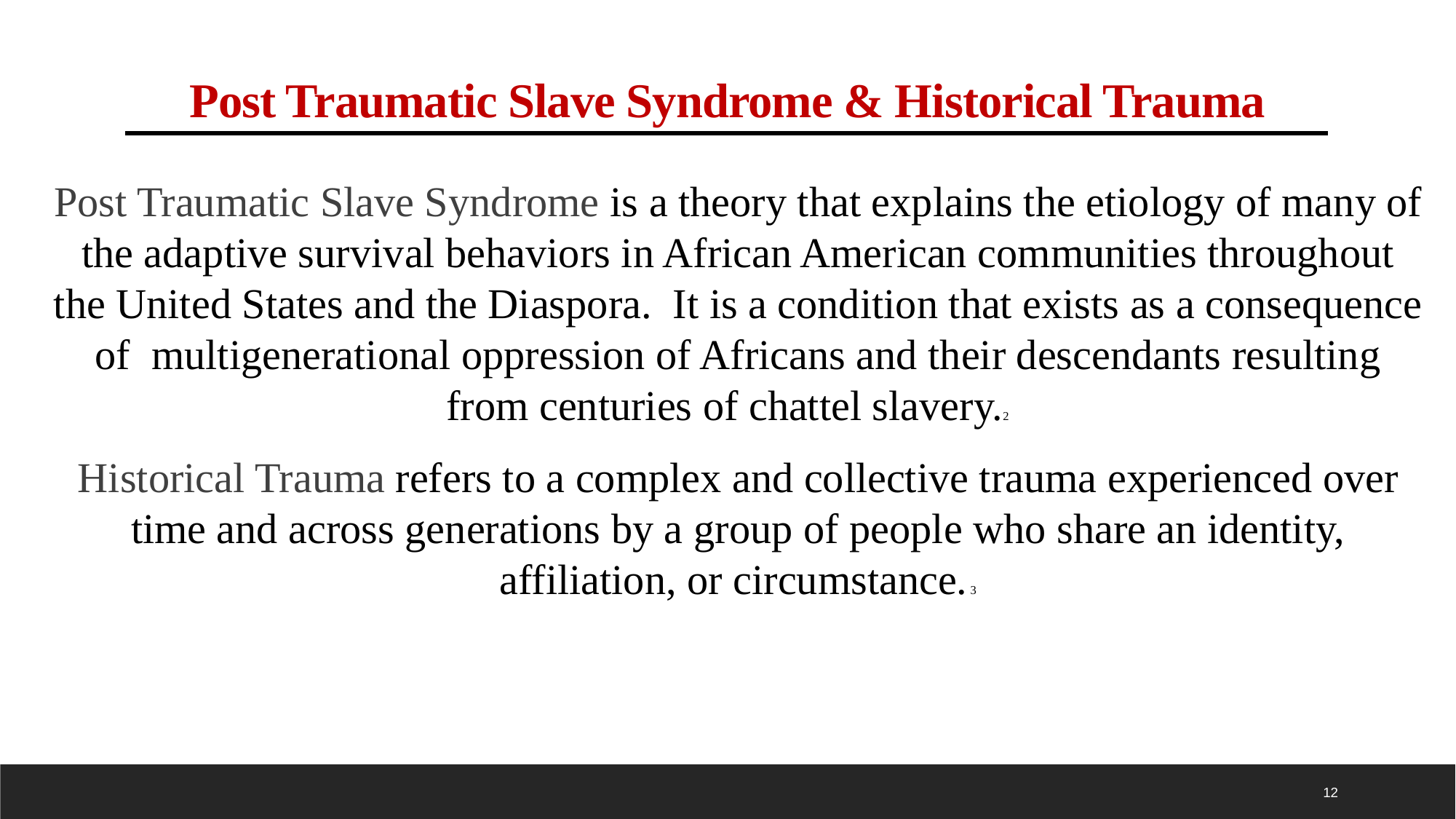

Post Traumatic Slave Syndrome & Historical Trauma
Post Traumatic Slave Syndrome is a theory that explains the etiology of many of the adaptive survival behaviors in African American communities throughout the United States and the Diaspora.  It is a condition that exists as a consequence of  multigenerational oppression of Africans and their descendants resulting from centuries of chattel slavery.2
Historical Trauma refers to a complex and collective trauma experienced over time and across generations by a group of people who share an identity, affiliation, or circumstance. 3

12